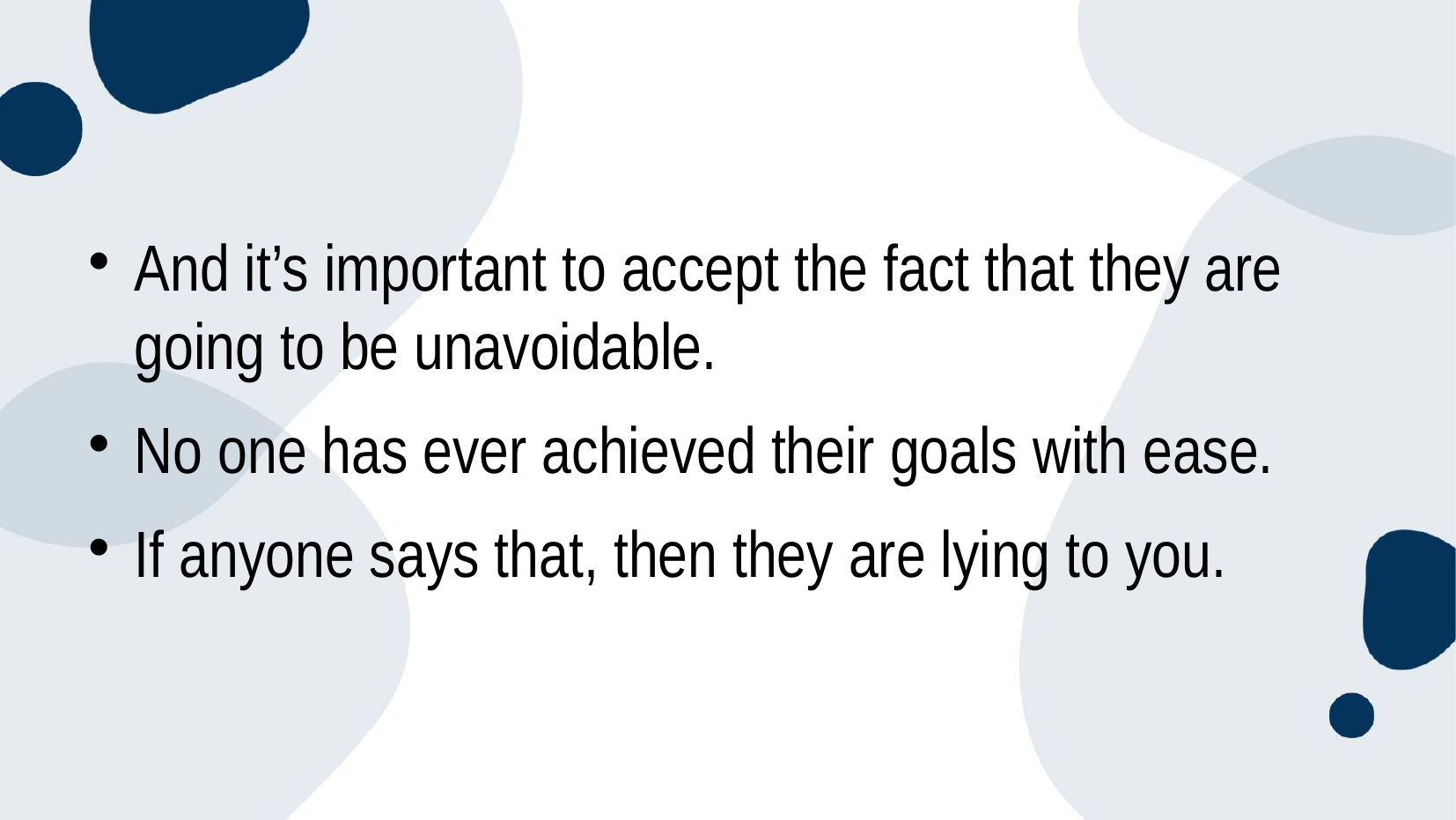

#
And it’s important to accept the fact that they are going to be unavoidable.
No one has ever achieved their goals with ease.
If anyone says that, then they are lying to you.